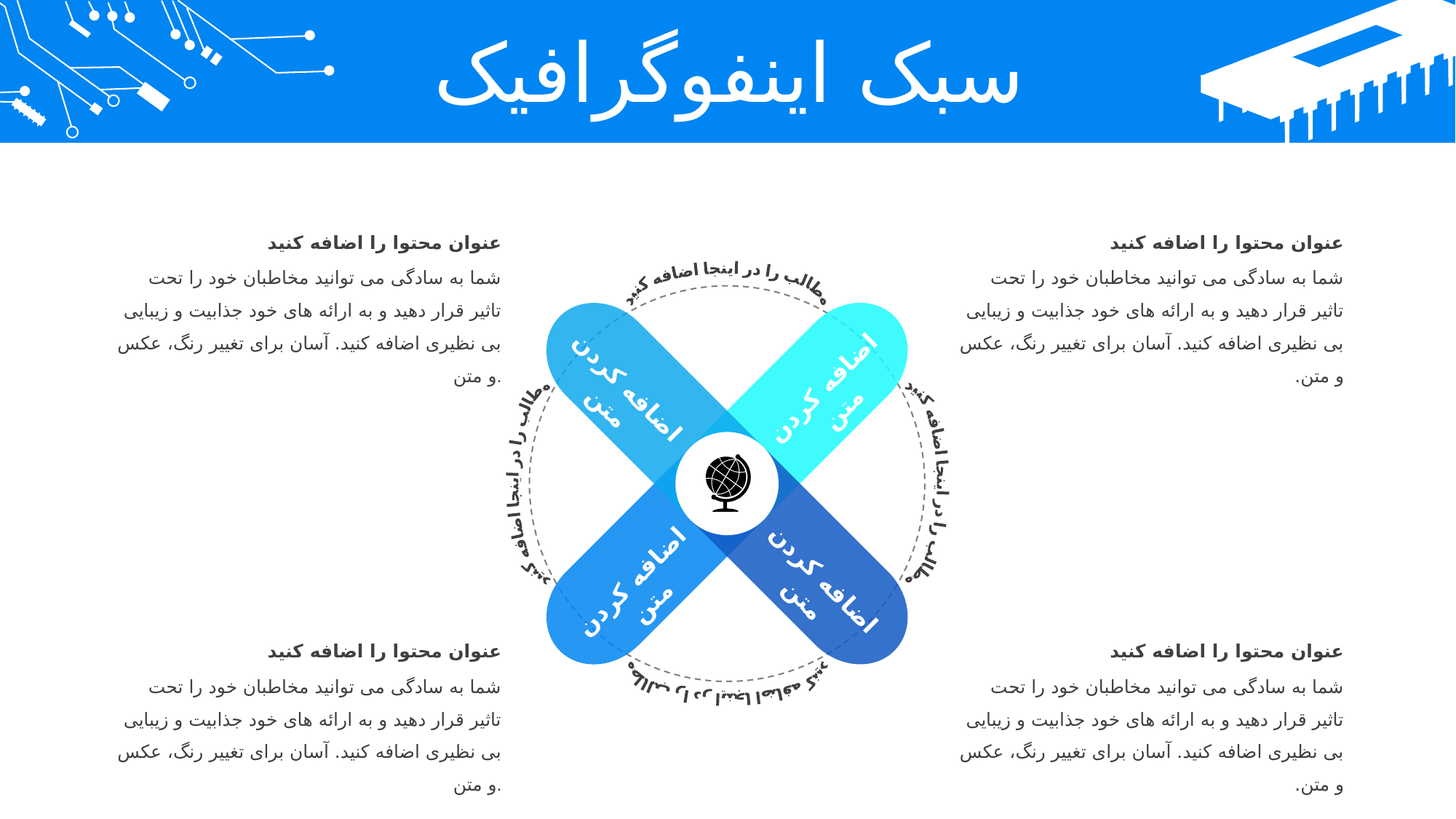

سبک اینفوگرافیک
عنوان محتوا را اضافه کنید
شما به سادگی می توانید مخاطبان خود را تحت تاثیر قرار دهید و به ارائه های خود جذابیت و زیبایی بی نظیری اضافه کنید. آسان برای تغییر رنگ، عکس و متن.
عنوان محتوا را اضافه کنید
شما به سادگی می توانید مخاطبان خود را تحت تاثیر قرار دهید و به ارائه های خود جذابیت و زیبایی بی نظیری اضافه کنید. آسان برای تغییر رنگ، عکس و متن.

مطالب را در اینجا اضافه کنید
اضافه کردن متن
اضافه کردن متن
مطالب را در اینجا اضافه کنید
مطالب را در اینجا اضافه کنید
اضافه کردن متن
اضافه کردن متن
مطالب را در اینجا اضافه کنید

عنوان محتوا را اضافه کنید
شما به سادگی می توانید مخاطبان خود را تحت تاثیر قرار دهید و به ارائه های خود جذابیت و زیبایی بی نظیری اضافه کنید. آسان برای تغییر رنگ، عکس و متن.
عنوان محتوا را اضافه کنید
شما به سادگی می توانید مخاطبان خود را تحت تاثیر قرار دهید و به ارائه های خود جذابیت و زیبایی بی نظیری اضافه کنید. آسان برای تغییر رنگ، عکس و متن.